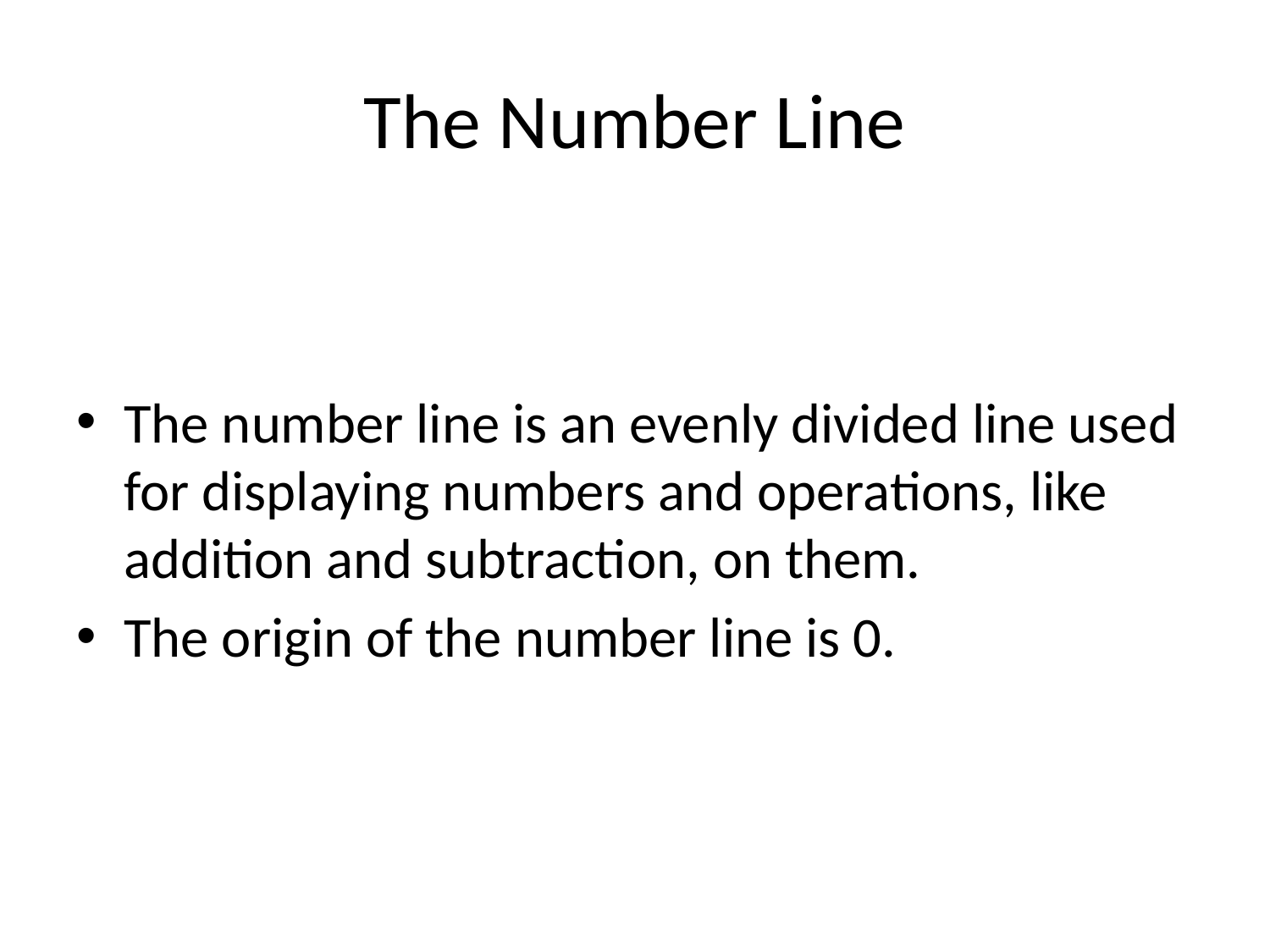

# The Number Line

The number line is an evenly divided line used for displaying numbers and operations, like addition and subtraction, on them.
The origin of the number line is 0.